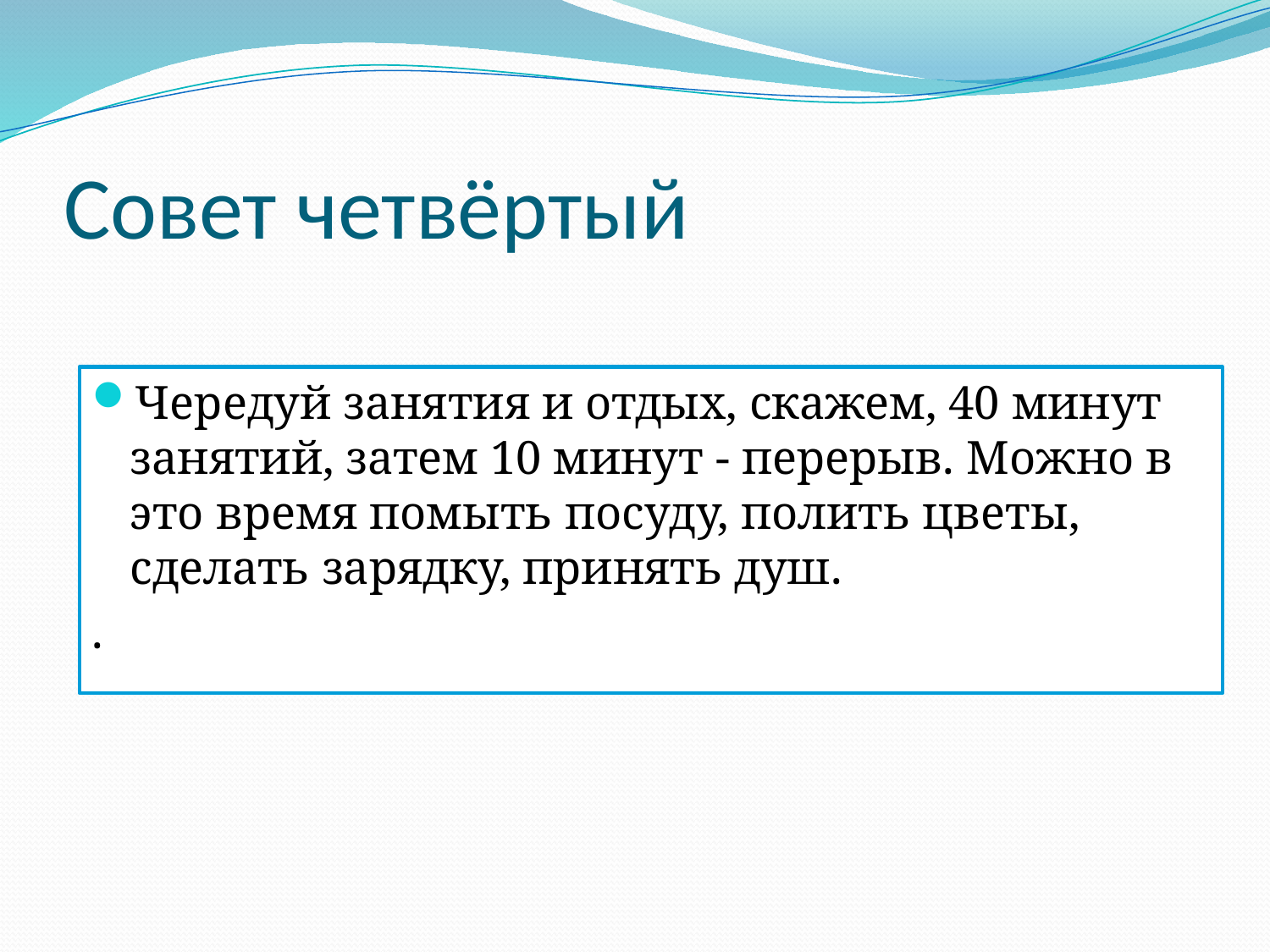

# Совет четвёртый
Чередуй занятия и отдых, скажем, 40 минут занятий, затем 10 минут - перерыв. Можно в это время помыть посуду, полить цветы, сделать зарядку, принять душ.
.